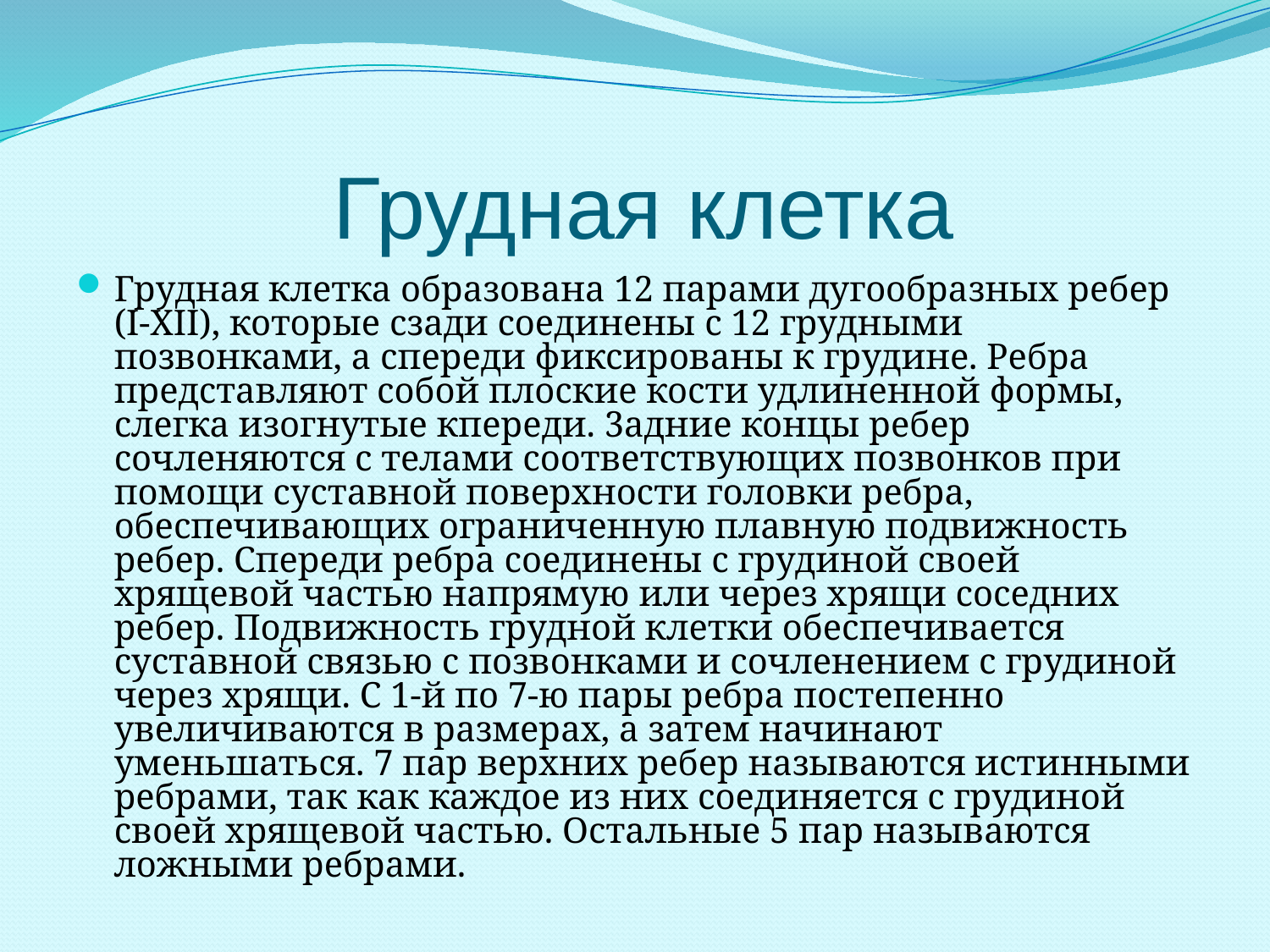

# Грудная клетка
Грудная клетка образована 12 парами дугообразных ребер (I-ХII), которые сзади соединены с 12 грудными позвонками, а спереди фиксированы к грудине. Ребра представляют собой плоские кости удлиненной формы, слегка изогнутые кпереди. 3адние концы ребер сочленяются с телами соответствующих позвонков при помощи суставной поверхности головки ребра, обеспечивающих ограниченную плавную подвижность ребер. Спереди ребра соединены с грудиной своей хрящевой частью напрямую или через хрящи соседних ребер. Подвижность грудной клетки обеспечивается суставной связью с позвонками и сочленением с грудиной через хрящи. С 1-й по 7-ю пары ребра постепенно увеличиваются в размерах, а затем начинают уменьшаться. 7 пар верхних ребер называются истинными ребрами, так как каждое из них соединяется с грудиной своей хрящевой частью. Остальные 5 пар называются ложными ребрами.